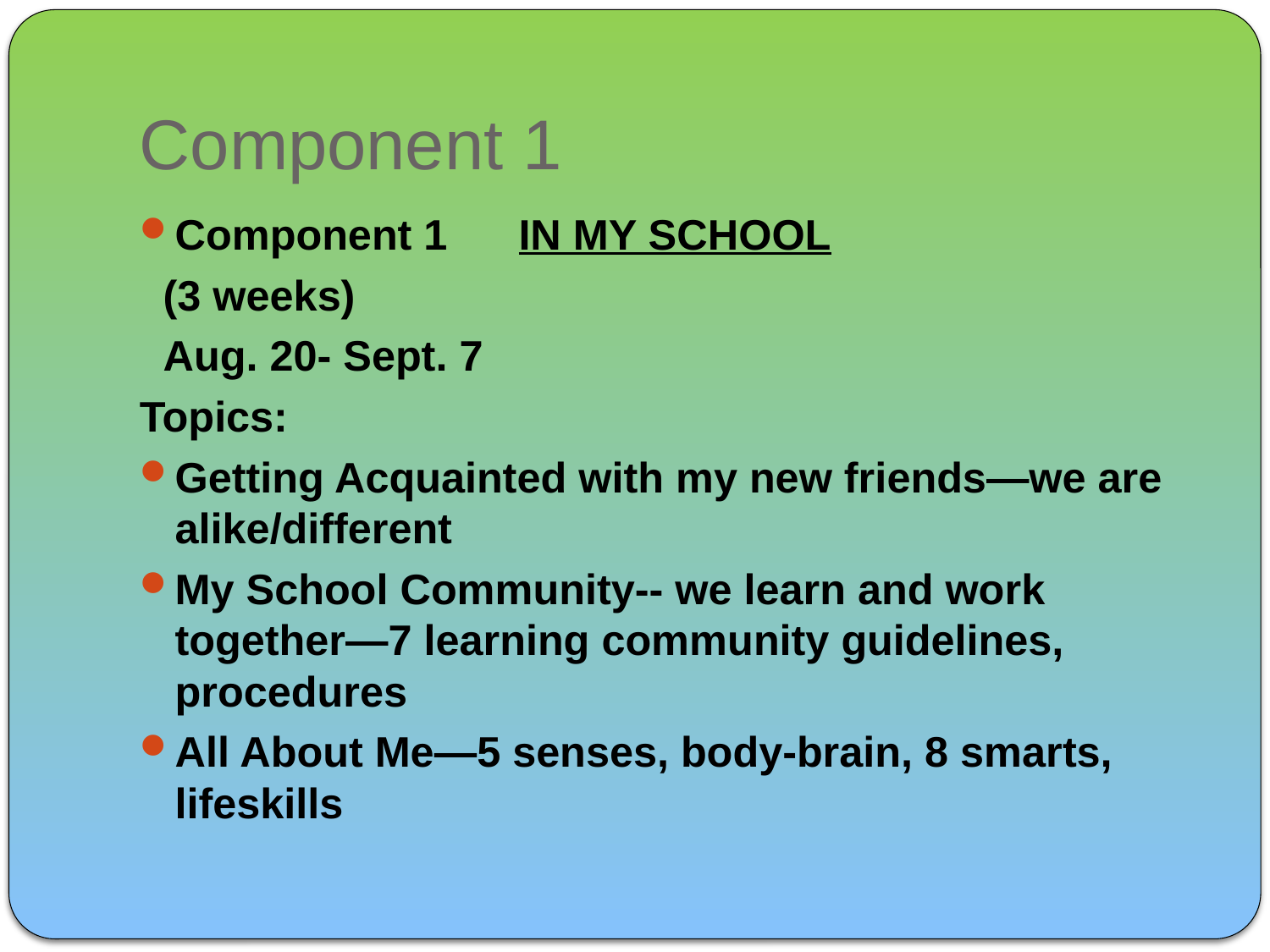

# Component 1
Component 1      IN MY SCHOOL
  (3 weeks)
  Aug. 20- Sept. 7
Topics:
Getting Acquainted with my new friends—we are alike/different
My School Community-- we learn and work together—7 learning community guidelines, procedures
All About Me—5 senses, body-brain, 8 smarts, lifeskills